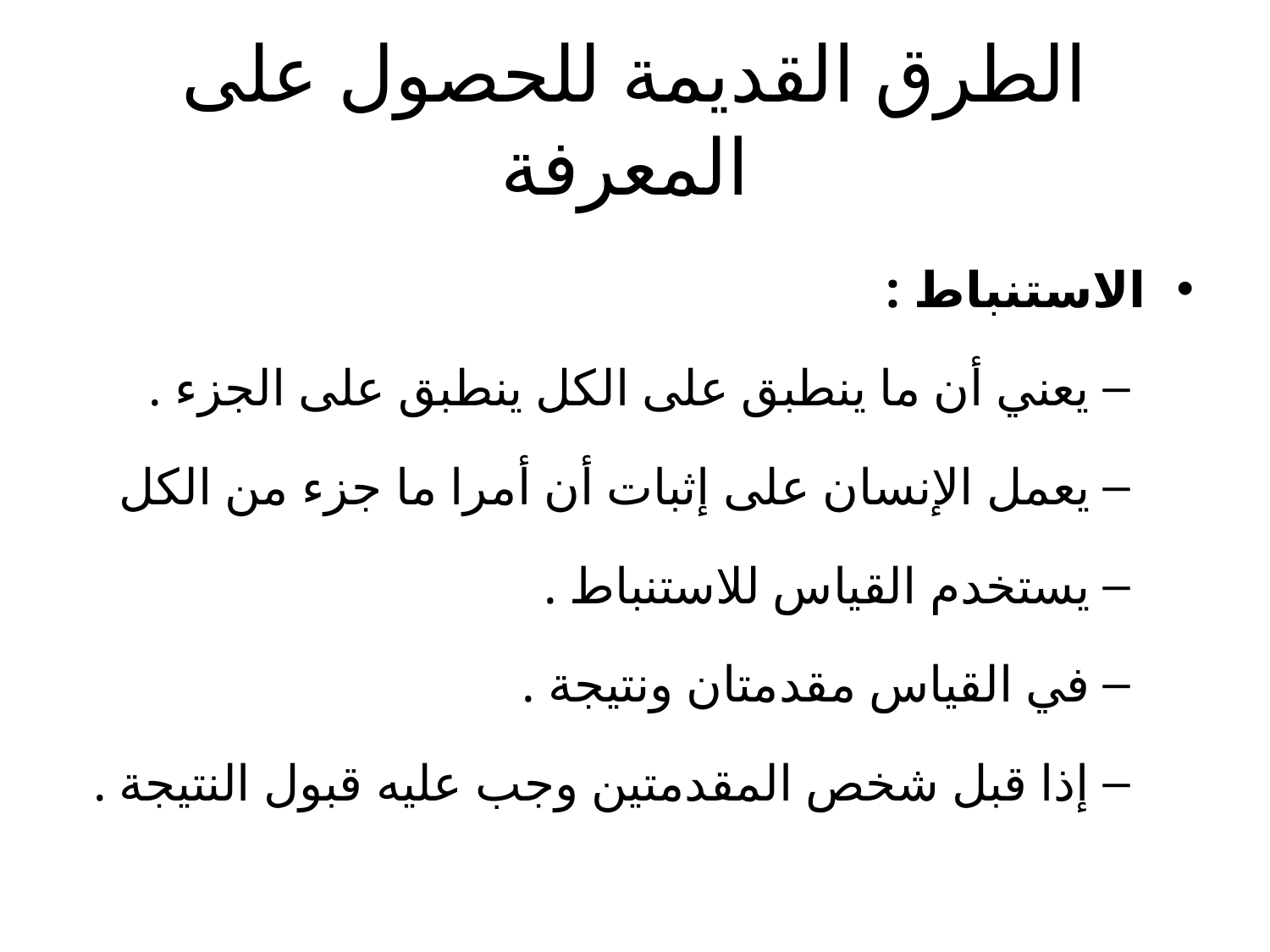

# الطرق القديمة للحصول على المعرفة
الاستنباط :
يعني أن ما ينطبق على الكل ينطبق على الجزء .
يعمل الإنسان على إثبات أن أمرا ما جزء من الكل
يستخدم القياس للاستنباط .
في القياس مقدمتان ونتيجة .
إذا قبل شخص المقدمتين وجب عليه قبول النتيجة .